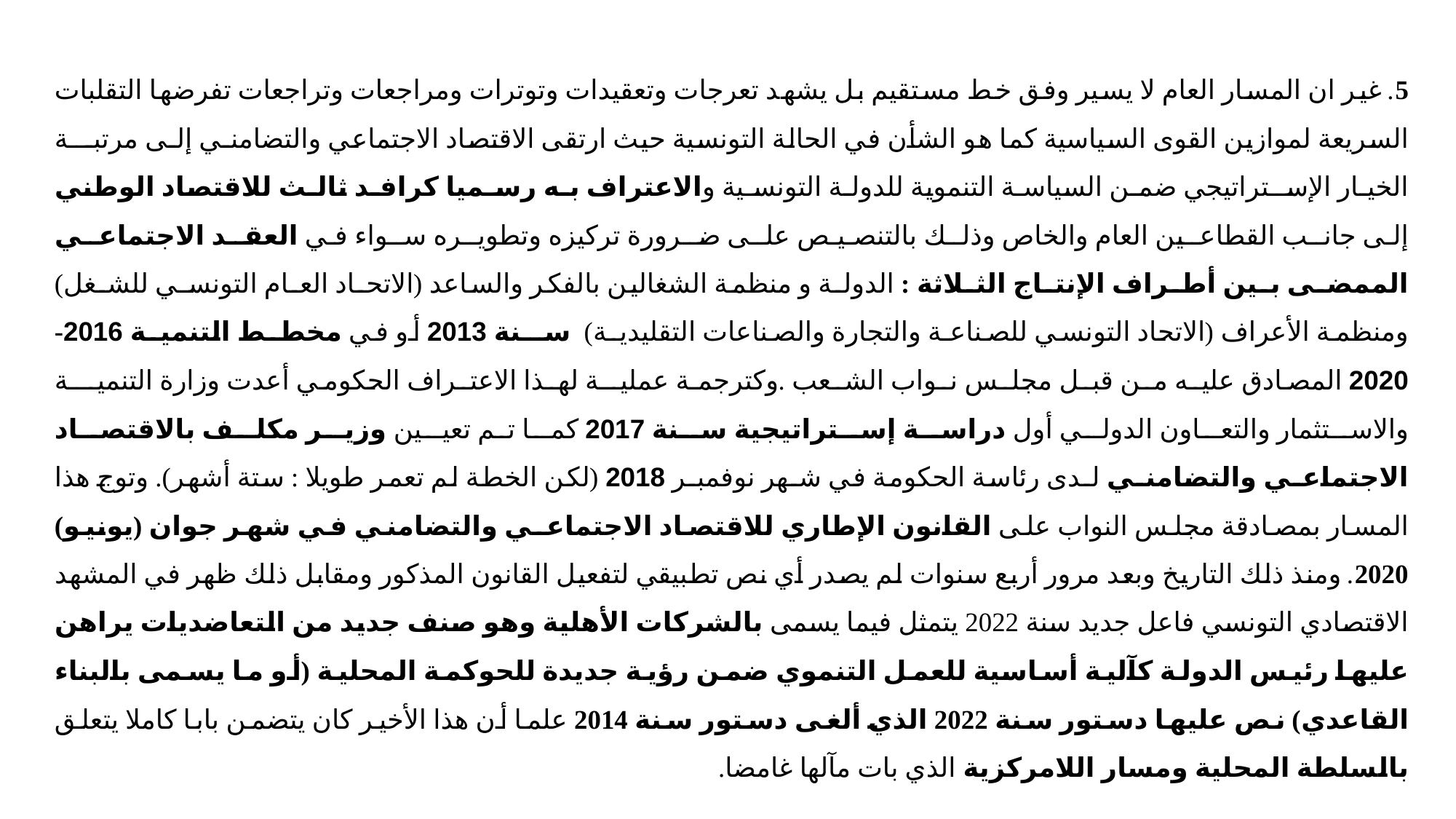

5. غير ان المسار العام لا يسير وفق خط مستقيم بل يشهد تعرجات وتعقيدات وتوترات ومراجعات وتراجعات تفرضها التقلبات السريعة لموازين القوى السياسية كما هو الشأن في الحالة التونسية حيث ارتقى الاقتصاد الاجتماعي والتضامنـي إلـى مرتبـــة الخيـار الإســتراتيجي ضمـن السياسـة التنموية للدولـة التونسـية والاعتراف بـه رسـميا كرافـد ثالـث للاقتصاد الوطني إلى جانـب القطاعـين العام والخاص وذلـك بالتنصيـص علـى ضـرورة تركيزه وتطويـره سـواء في العقـد الاجتماعـي الممضـى بـين أطـراف الإنتـاج الثـلاثة : الدولـة و منظمة الشغالين بالفكر والساعد (الاتحـاد العـام التونسـي للشـغل) ومنظمة الأعراف (الاتحاد التونسي للصناعـة والتجارة والصناعات التقليديـة)  ســنة 2013 أو في مخطـط التنميـة 2016-2020 المصادق عليـه مـن قبـل مجلـس نـواب الشـعب .وكترجمـة عمليــة لهـذا الاعتـراف الحكومي أعدت وزارة التنميـــة والاسـتثمار والتعـاون الدولـي أول دراسـة إسـتراتيجية سـنة 2017 كمـا تم تعيـين وزيـر مكلـف بالاقتصـاد الاجتماعـي والتضامنـي لـدى رئاسة الحكومة في شـهر نوفمبـر 2018 (لكن الخطة لم تعمر طويلا : ستة أشهر). وتوج هذا المسار بمصادقة مجلس النواب على القانون الإطاري للاقتصاد الاجتماعـي والتضامني في شهر جوان (يونيو) 2020. ومنذ ذلك التاريخ وبعد مرور أربع سنوات لم يصدر أي نص تطبيقي لتفعيل القانون المذكور ومقابل ذلك ظهر في المشهد الاقتصادي التونسي فاعل جديد سنة 2022 يتمثل فيما يسمى بالشركات الأهلية وهو صنف جديد من التعاضديات يراهن عليها رئيس الدولة كآلية أساسية للعمل التنموي ضمن رؤية جديدة للحوكمة المحلية (أو ما يسمى بالبناء القاعدي) نص عليها دستور سنة 2022 الذي ألغى دستور سنة 2014 علما أن هذا الأخير كان يتضمن بابا كاملا يتعلق بالسلطة المحلية ومسار اللامركزية الذي بات مآلها غامضا.